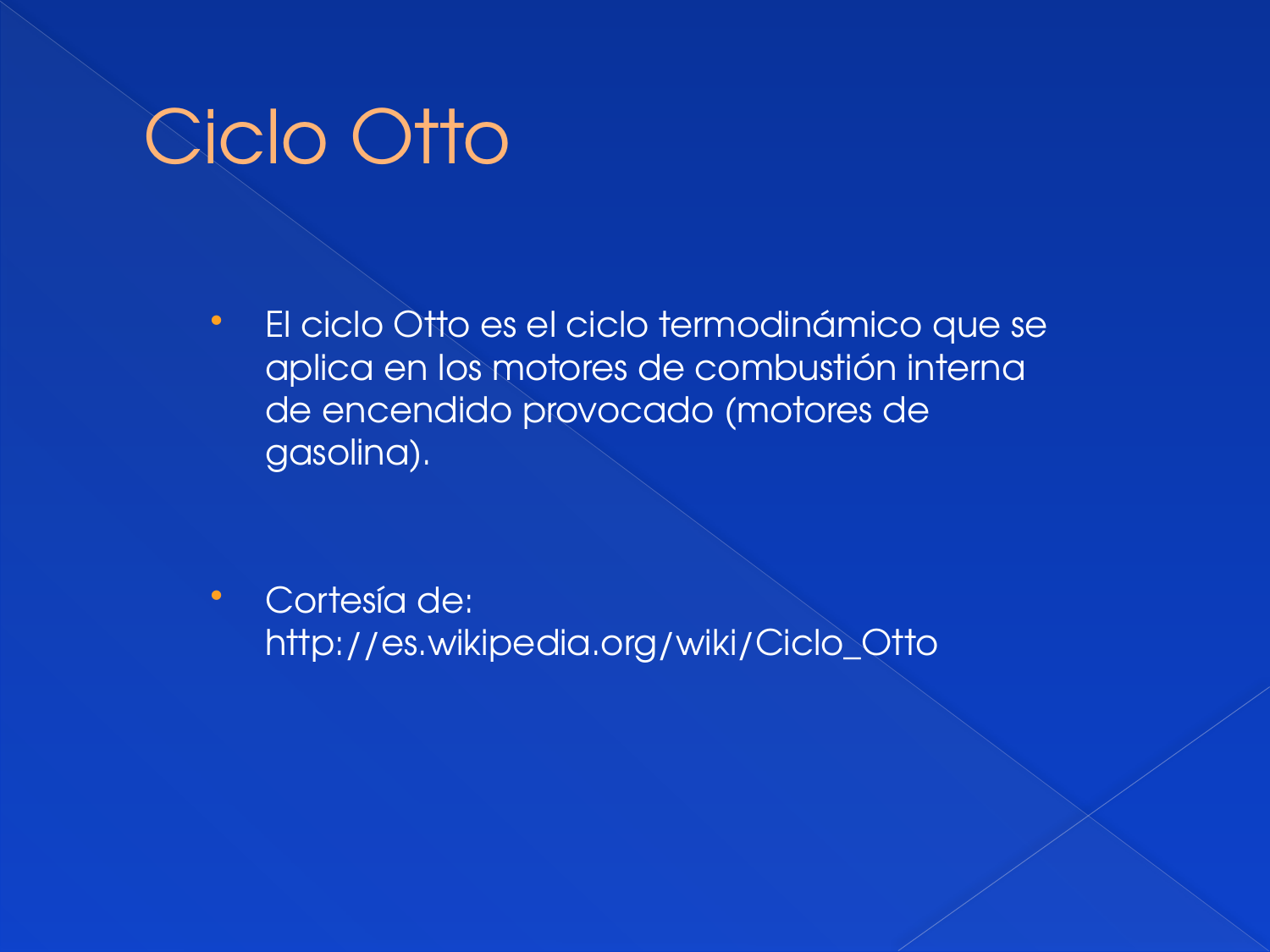

# Ciclo Otto
El ciclo Otto es el ciclo termodinámico que se aplica en los motores de combustión interna de encendido provocado (motores de gasolina).

Cortesía de: http://es.wikipedia.org/wiki/Ciclo_Otto